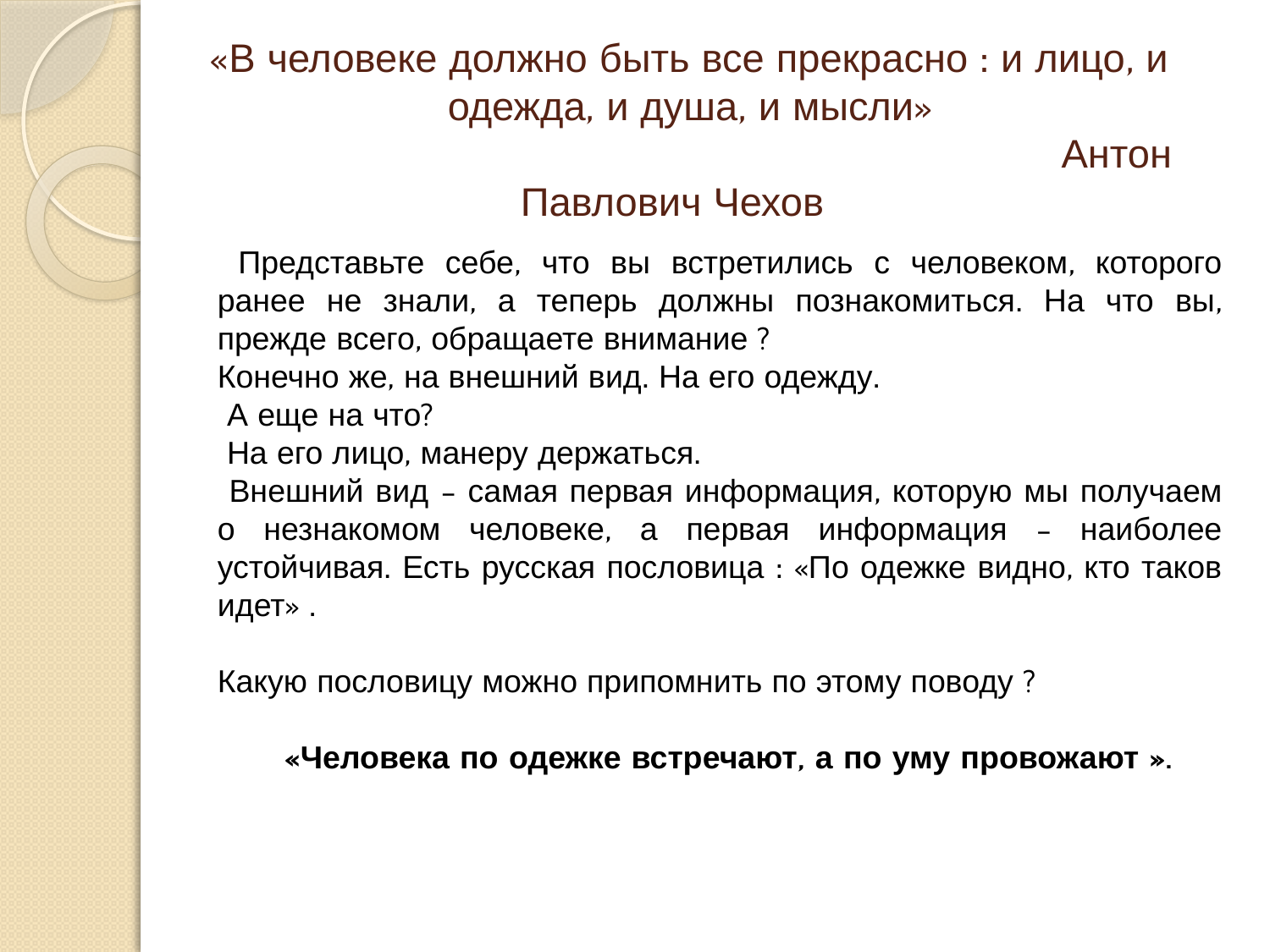

# «В человеке должно быть все прекрасно : и лицо, и одежда, и душа, и мысли» Антон Павлович Чехов
 Представьте себе, что вы встретились с человеком, которого ранее не знали, а теперь должны познакомиться. На что вы, прежде всего, обращаете внимание ?
Конечно же, на внешний вид. На его одежду.
 А еще на что?
 На его лицо, манеру держаться.
 Внешний вид – самая первая информация, которую мы получаем о незнакомом человеке, а первая информация – наиболее устойчивая. Есть русская пословица : «По одежке видно, кто таков идет» .

Какую пословицу можно припомнить по этому поводу ?

       «Человека по одежке встречают, а по уму провожают ».